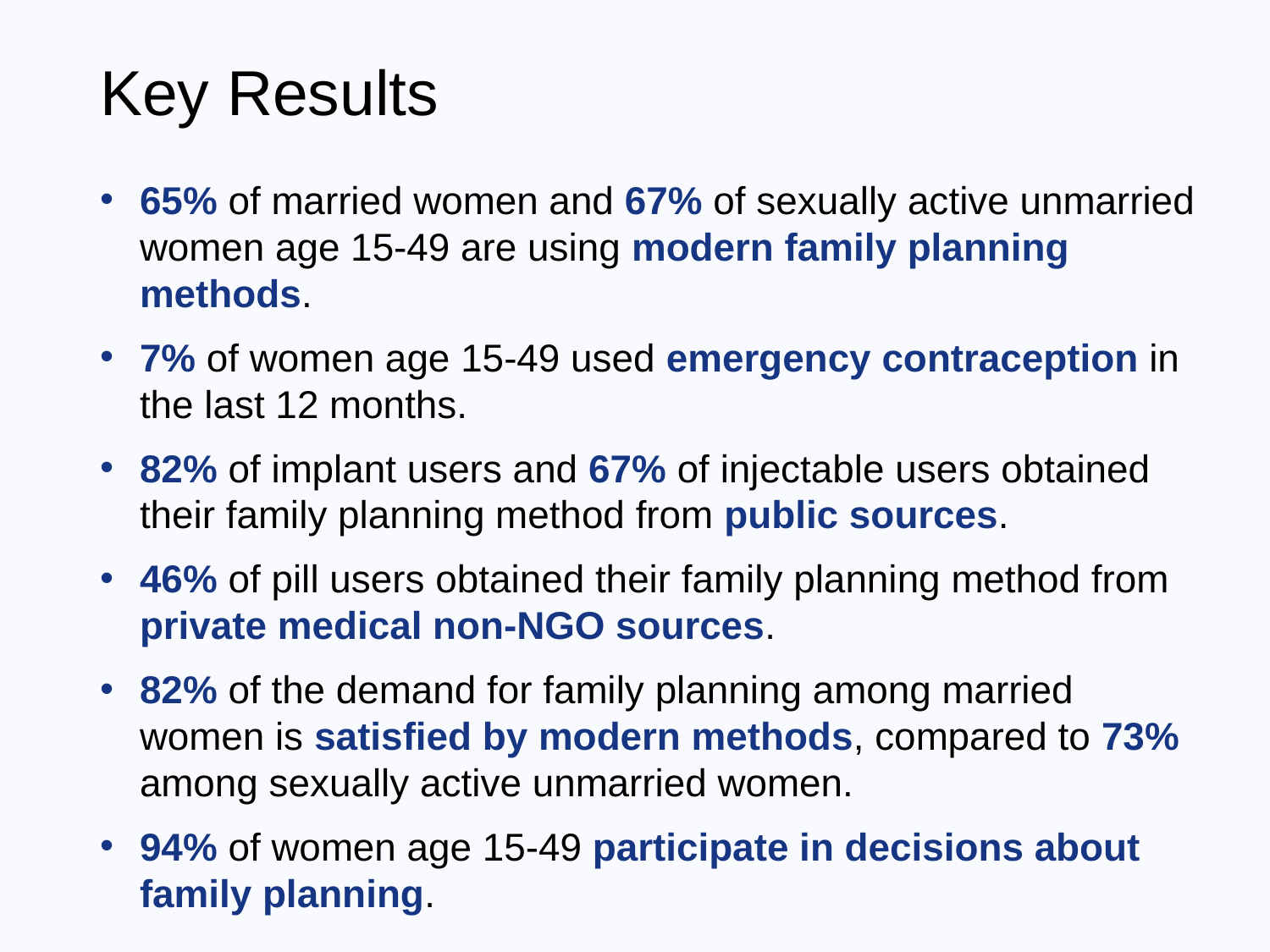

# Key Results
65% of married women and 67% of sexually active unmarried women age 15-49 are using modern family planning methods.
7% of women age 15-49 used emergency contraception in the last 12 months.
82% of implant users and 67% of injectable users obtained their family planning method from public sources.
46% of pill users obtained their family planning method from private medical non-NGO sources.
82% of the demand for family planning among married women is satisfied by modern methods, compared to 73% among sexually active unmarried women.
94% of women age 15-49 participate in decisions about family planning.